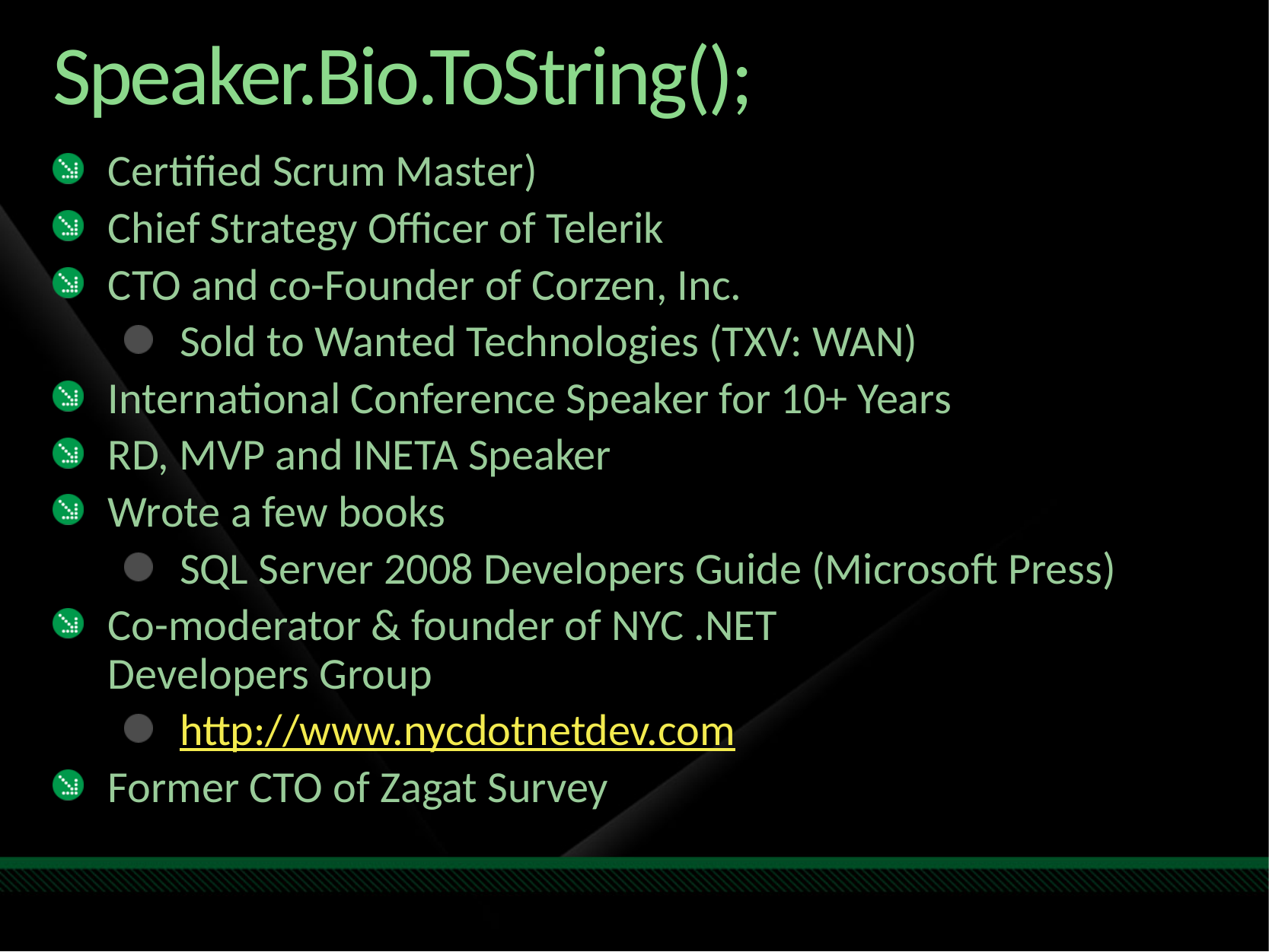

# Speaker.Bio.ToString();
Certified Scrum Master)
Chief Strategy Officer of Telerik
CTO and co-Founder of Corzen, Inc.
Sold to Wanted Technologies (TXV: WAN)
International Conference Speaker for 10+ Years
RD, MVP and INETA Speaker
Wrote a few books
SQL Server 2008 Developers Guide (Microsoft Press)
Co-moderator & founder of NYC .NET
Developers Group
http://www.nycdotnetdev.com
Former CTO of Zagat Survey